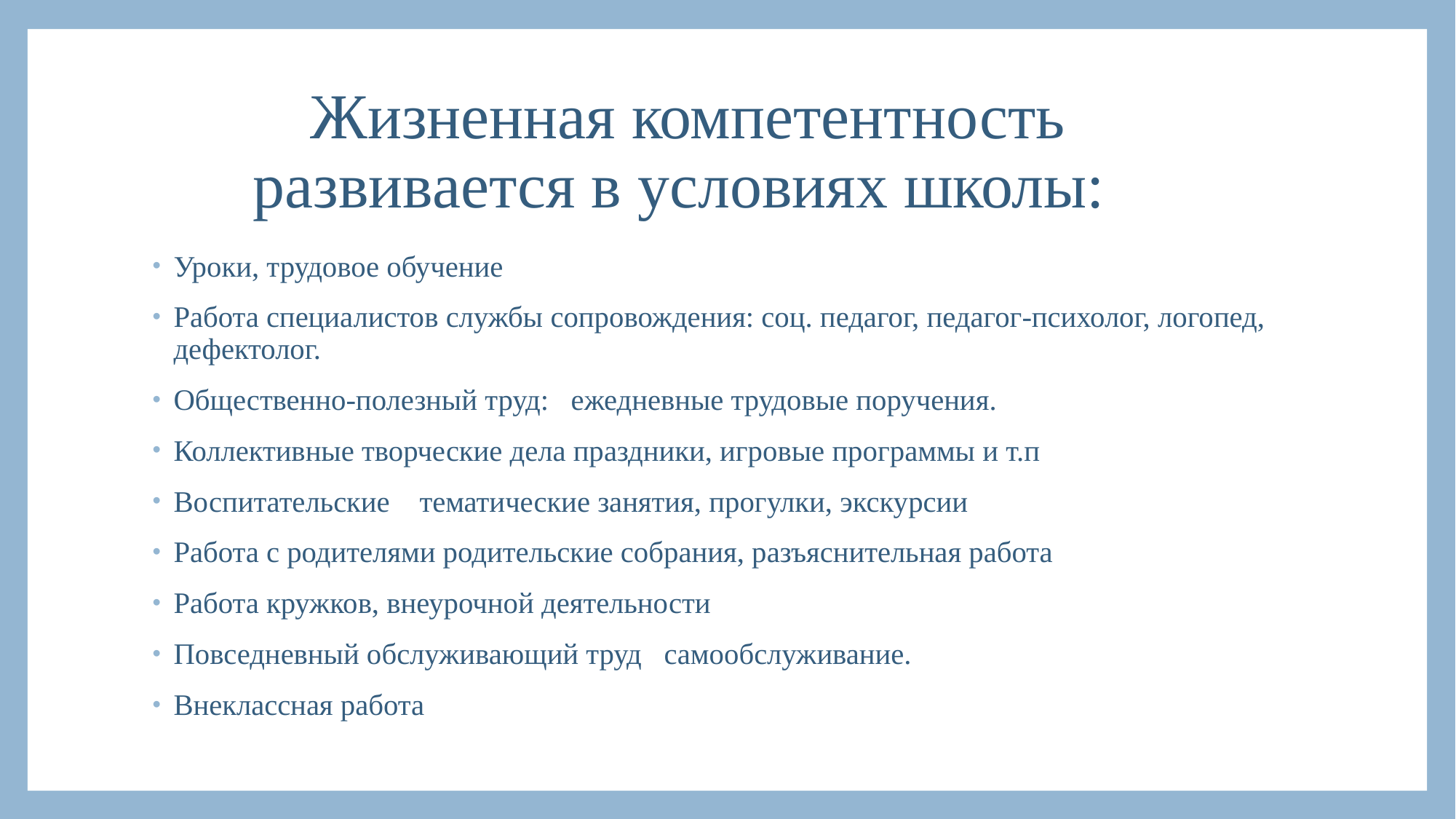

# Жизненная компетентность развивается в условиях школы:
Уроки, трудовое обучение
Работа специалистов службы сопровождения: соц. педагог, педагог-психолог, логопед, дефектолог.
Общественно-полезный труд:   ежедневные трудовые поручения.
Коллективные творческие дела праздники, игровые программы и т.п
Воспитательские    тематические занятия, прогулки, экскурсии
Работа с родителями родительские собрания, разъяснительная работа
Работа кружков, внеурочной деятельности
Повседневный обслуживающий труд   самообслуживание.
Внеклассная работа